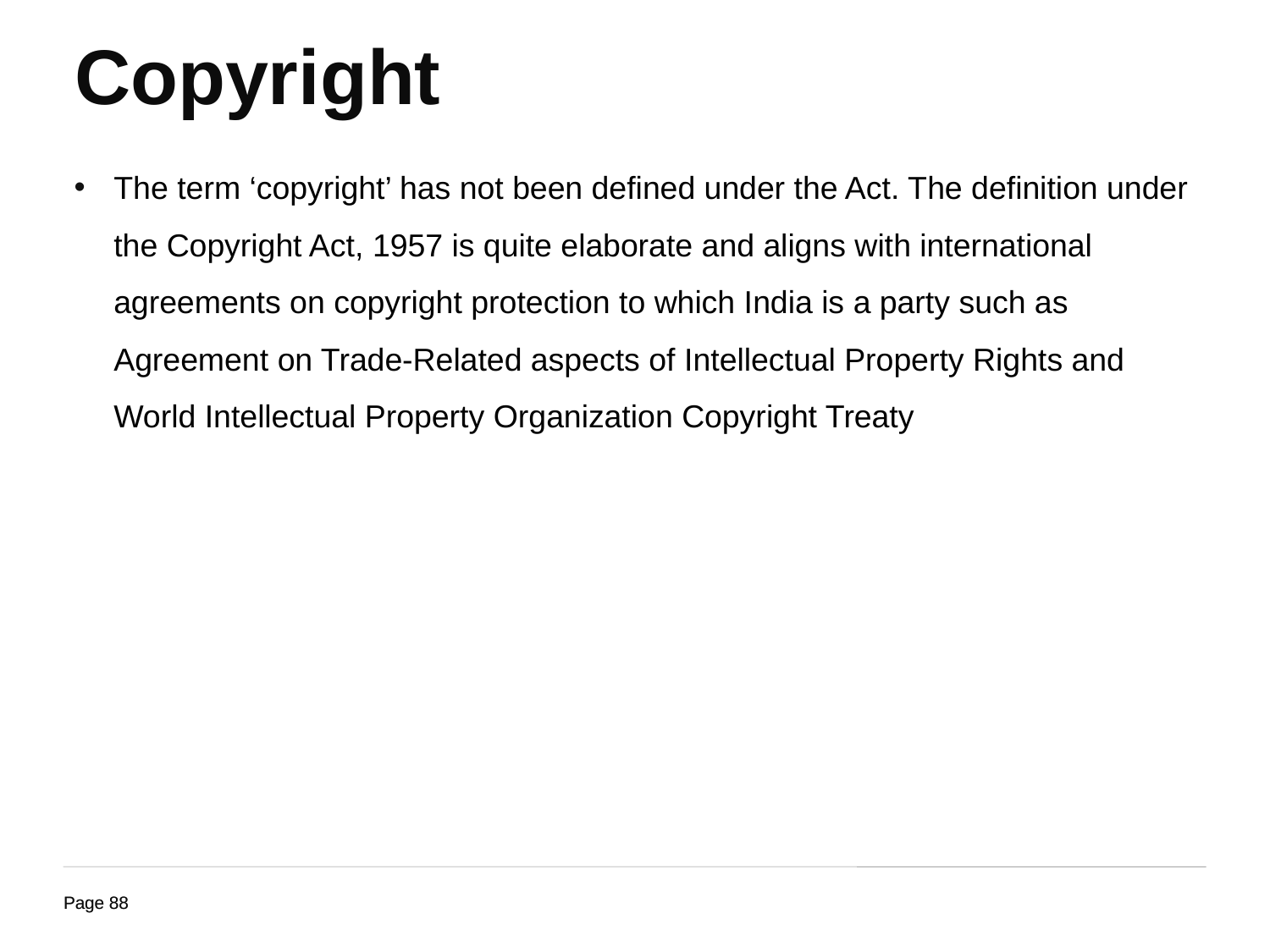

Copyright
The term ‘copyright’ has not been defined under the Act. The definition under the Copyright Act, 1957 is quite elaborate and aligns with international agreements on copyright protection to which India is a party such as Agreement on Trade-Related aspects of Intellectual Property Rights and World Intellectual Property Organization Copyright Treaty